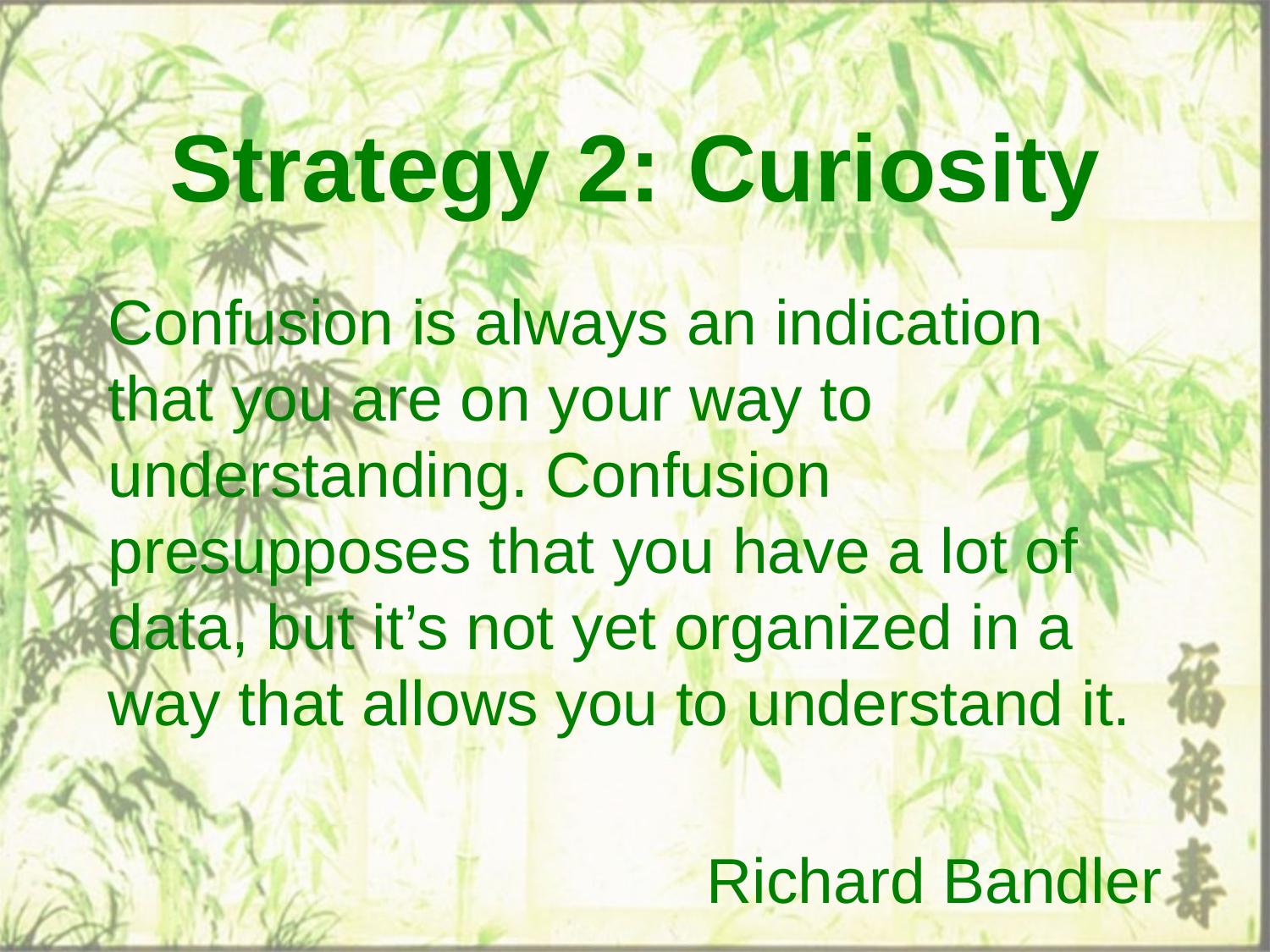

# Strategy 2: Curiosity
Confusion is always an indication that you are on your way to understanding. Confusion presupposes that you have a lot of data, but it’s not yet organized in a way that allows you to understand it.

Richard Bandler